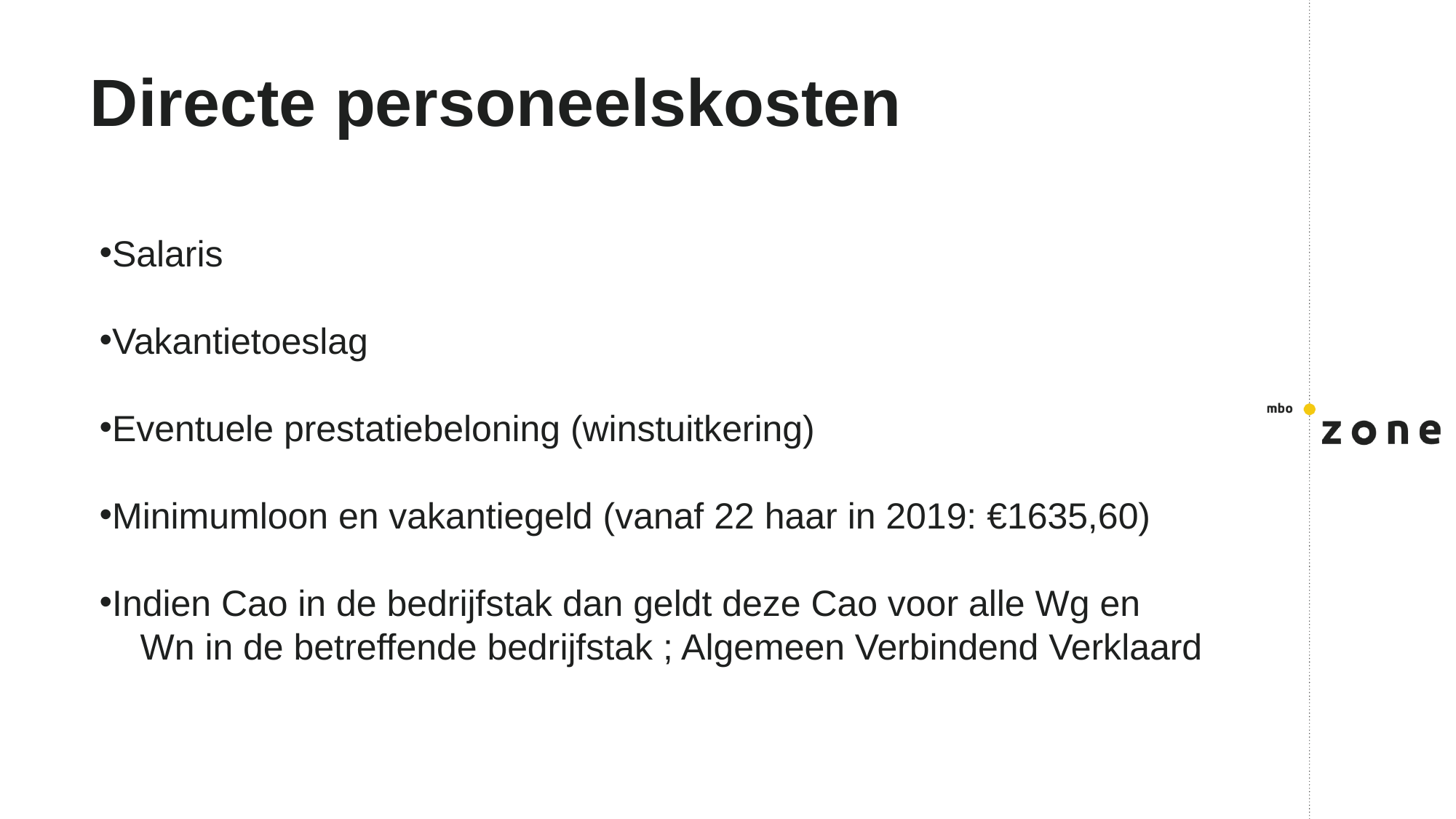

# Directe personeelskosten
Salaris

Vakantietoeslag

Eventuele prestatiebeloning (winstuitkering)

Minimumloon en vakantiegeld (vanaf 22 haar in 2019: €1635,60)

Indien Cao in de bedrijfstak dan geldt deze Cao voor alle Wg en
    Wn in de betreffende bedrijfstak ; Algemeen Verbindend Verklaard